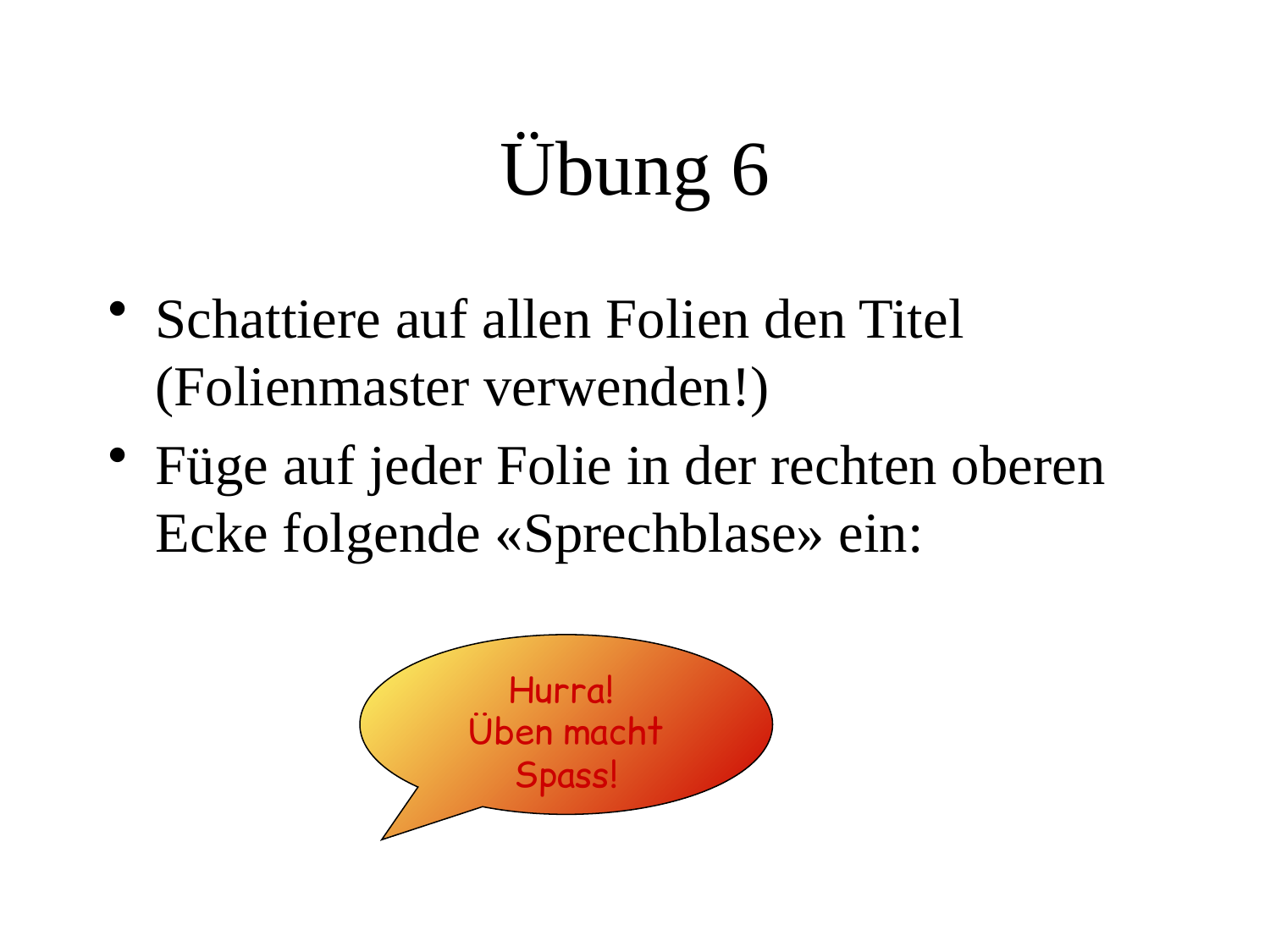

# Übung 6
Schattiere auf allen Folien den Titel (Folienmaster verwenden!)
Füge auf jeder Folie in der rechten oberen Ecke folgende «Sprechblase» ein:

Hurra!
Üben macht Spass!